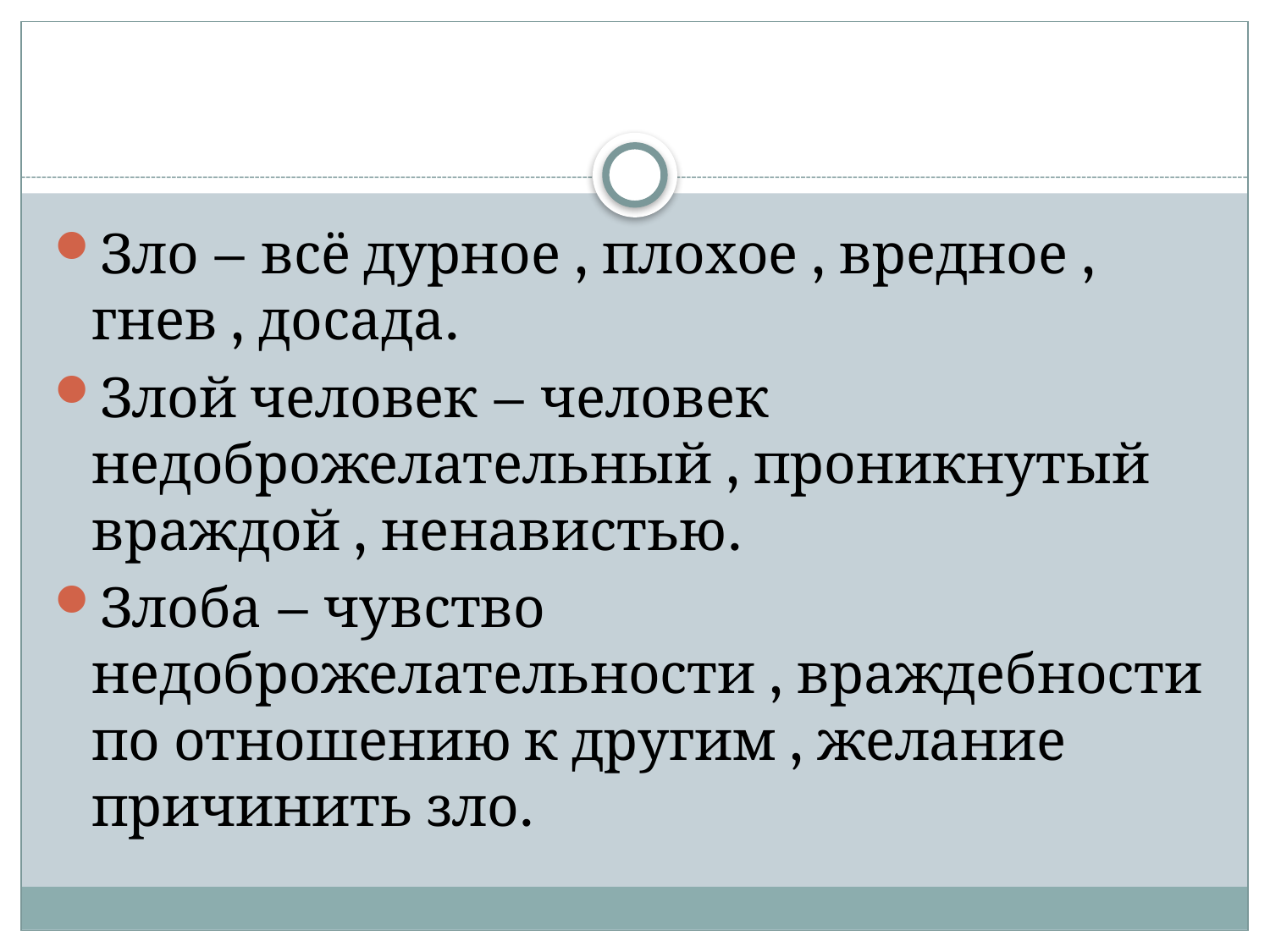

#
Зло – всё дурное , плохое , вредное , гнев , досада.
Злой человек – человек  недоброжелательный , проникнутый враждой , ненавистью.
Злоба – чувство недоброжелательности , враждебности по отношению к другим , желание причинить зло.